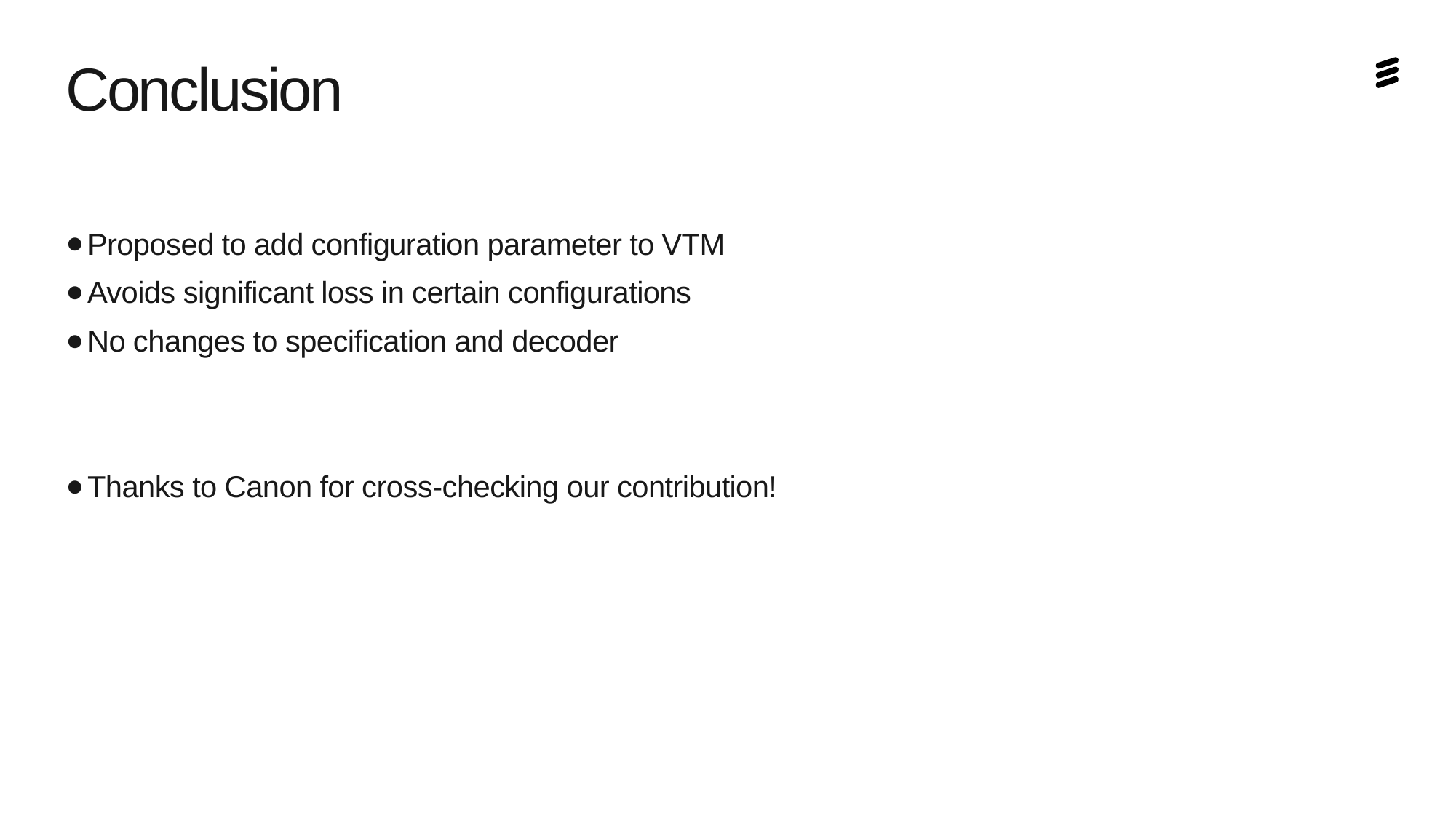

# Conclusion
Proposed to add configuration parameter to VTM
Avoids significant loss in certain configurations
No changes to specification and decoder

Thanks to Canon for cross-checking our contribution!